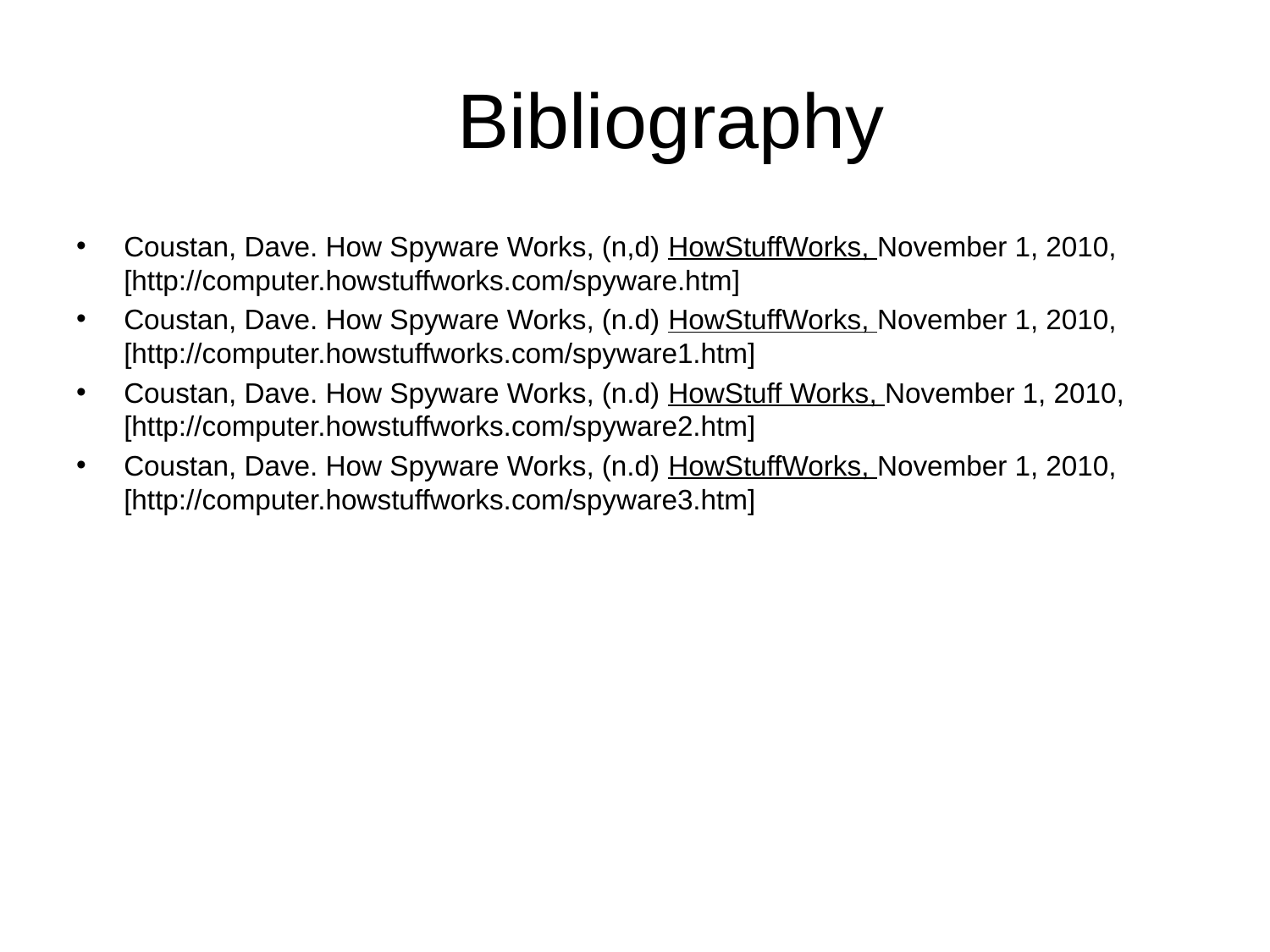

# Bibliography
Coustan, Dave. How Spyware Works, (n,d) HowStuffWorks, November 1, 2010, [http://computer.howstuffworks.com/spyware.htm]
Coustan, Dave. How Spyware Works, (n.d) HowStuffWorks, November 1, 2010, [http://computer.howstuffworks.com/spyware1.htm]
Coustan, Dave. How Spyware Works, (n.d) HowStuff Works, November 1, 2010, [http://computer.howstuffworks.com/spyware2.htm]
Coustan, Dave. How Spyware Works, (n.d) HowStuffWorks, November 1, 2010, [http://computer.howstuffworks.com/spyware3.htm]